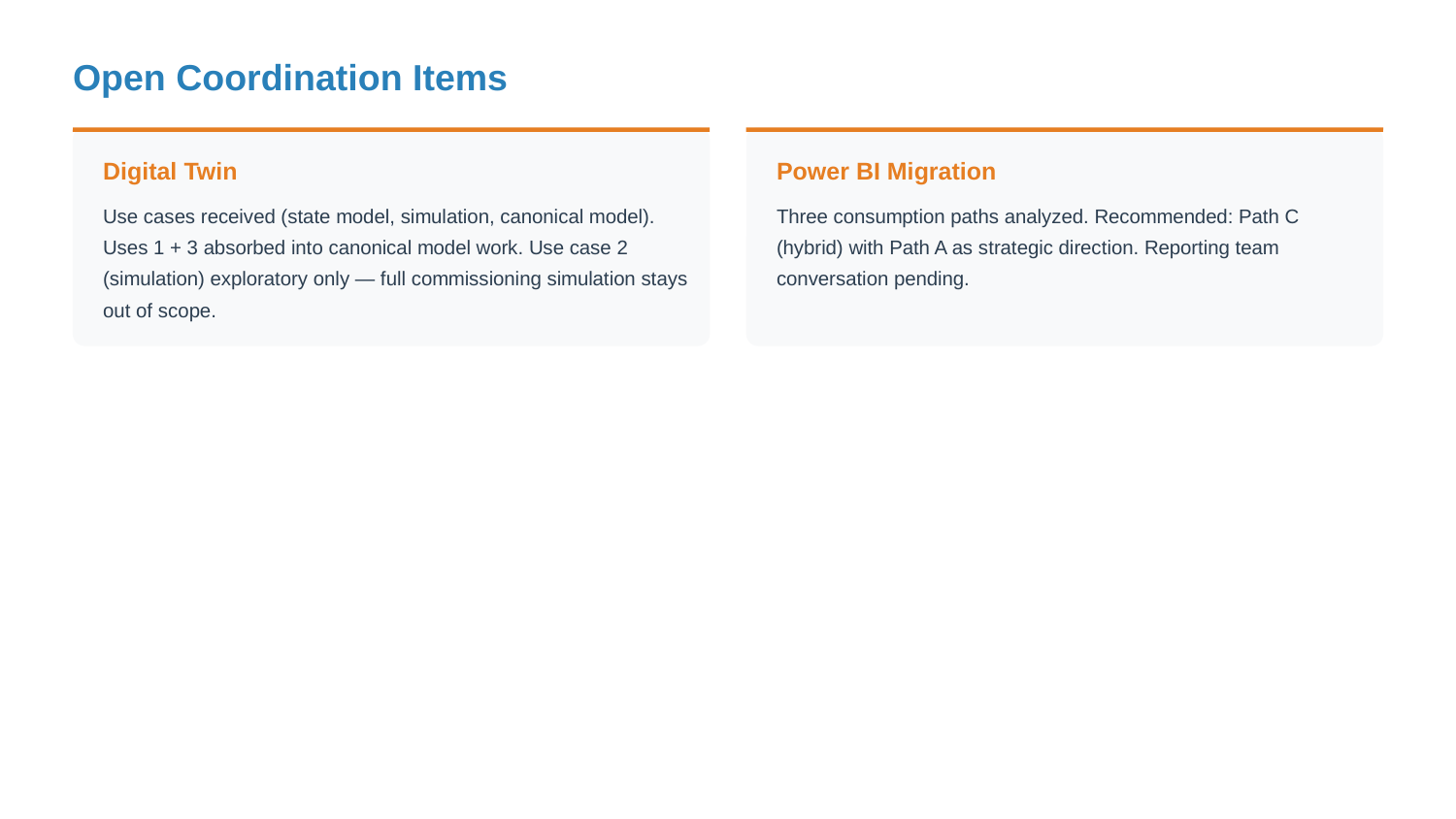

Open Coordination Items

Digital Twin
Power BI Migration
Use cases received (state model, simulation, canonical model). Uses 1 + 3 absorbed into canonical model work. Use case 2 (simulation) exploratory only — full commissioning simulation stays out of scope.
Three consumption paths analyzed. Recommended: Path C (hybrid) with Path A as strategic direction. Reporting team conversation pending.